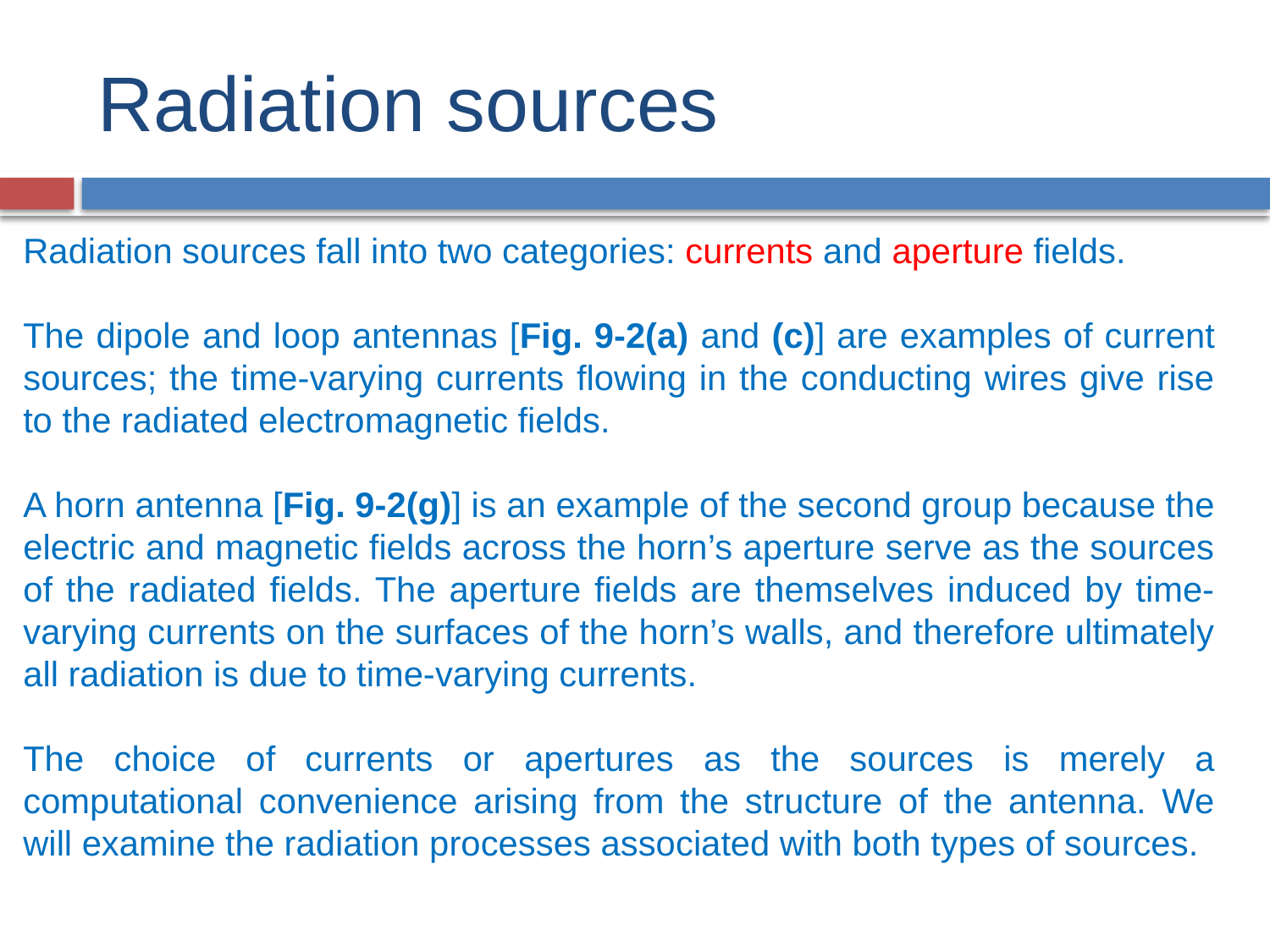

# Radiation sources
Radiation sources fall into two categories: currents and aperture fields.

The dipole and loop antennas [Fig. 9-2(a) and (c)] are examples of current sources; the time-varying currents flowing in the conducting wires give rise to the radiated electromagnetic fields.

A horn antenna [Fig. 9-2(g)] is an example of the second group because the electric and magnetic fields across the horn’s aperture serve as the sources of the radiated fields. The aperture fields are themselves induced by time-varying currents on the surfaces of the horn’s walls, and therefore ultimately all radiation is due to time-varying currents.

The choice of currents or apertures as the sources is merely a computational convenience arising from the structure of the antenna. We will examine the radiation processes associated with both types of sources.